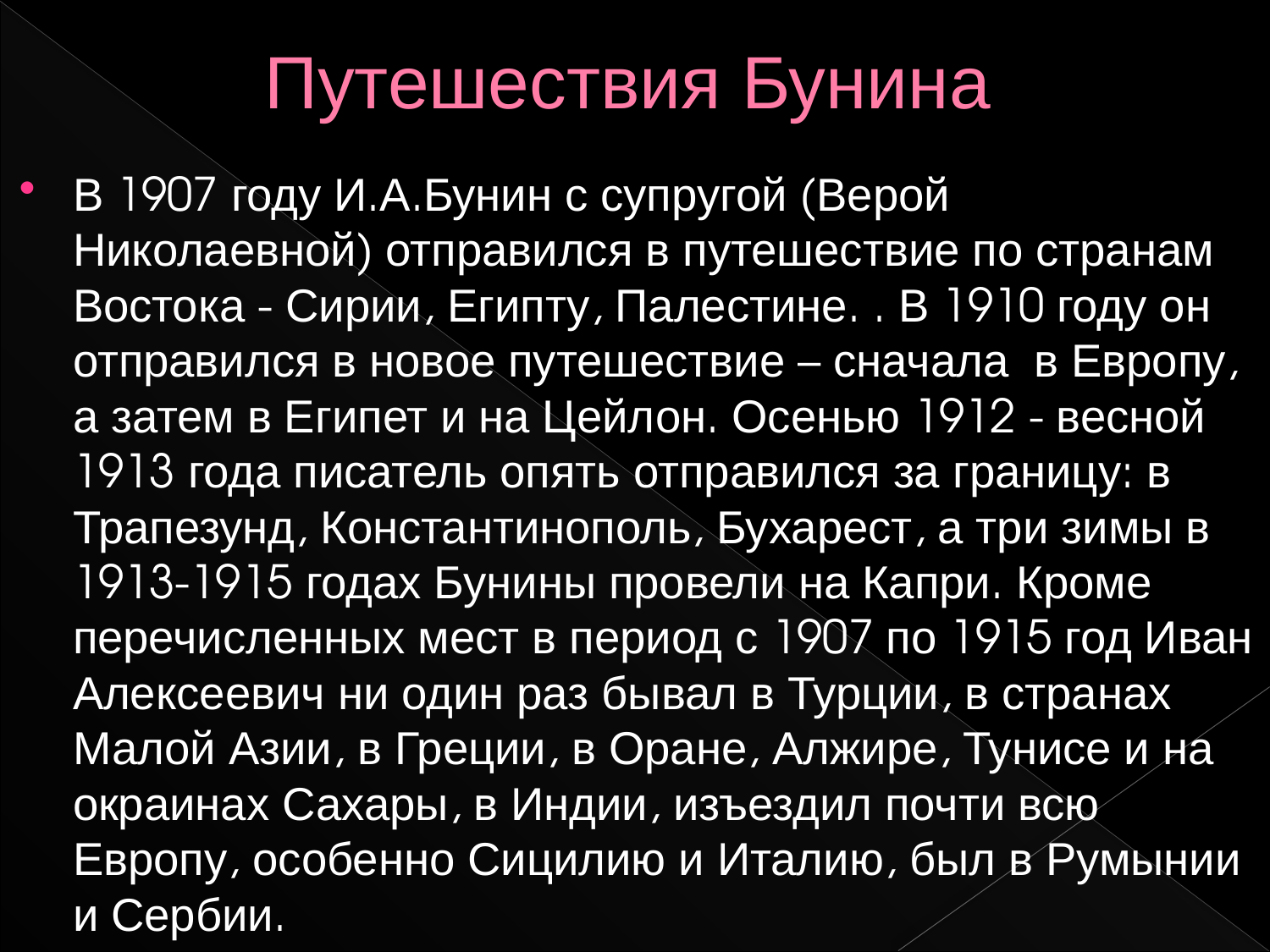

# Путешествия Бунина
В 1907 году И.А.Бунин с супругой (Верой Николаевной) отправился в путешествие по странам Востока - Сирии, Египту, Палестине. . В 1910 году он отправился в новое путешествие – сначала  в Европу, а затем в Египет и на Цейлон. Осенью 1912 - весной 1913 года писатель опять отправился за границу: в Трапезунд, Константинополь, Бухарест, а три зимы в 1913-1915 годах Бунины провели на Капри. Кроме перечисленных мест в период с 1907 по 1915 год Иван Алексеевич ни один раз бывал в Турции, в странах Малой Азии, в Греции, в Оране, Алжире, Тунисе и на окраинах Сахары, в Индии, изъездил почти всю Европу, особенно Сицилию и Италию, был в Румынии и Сербии.